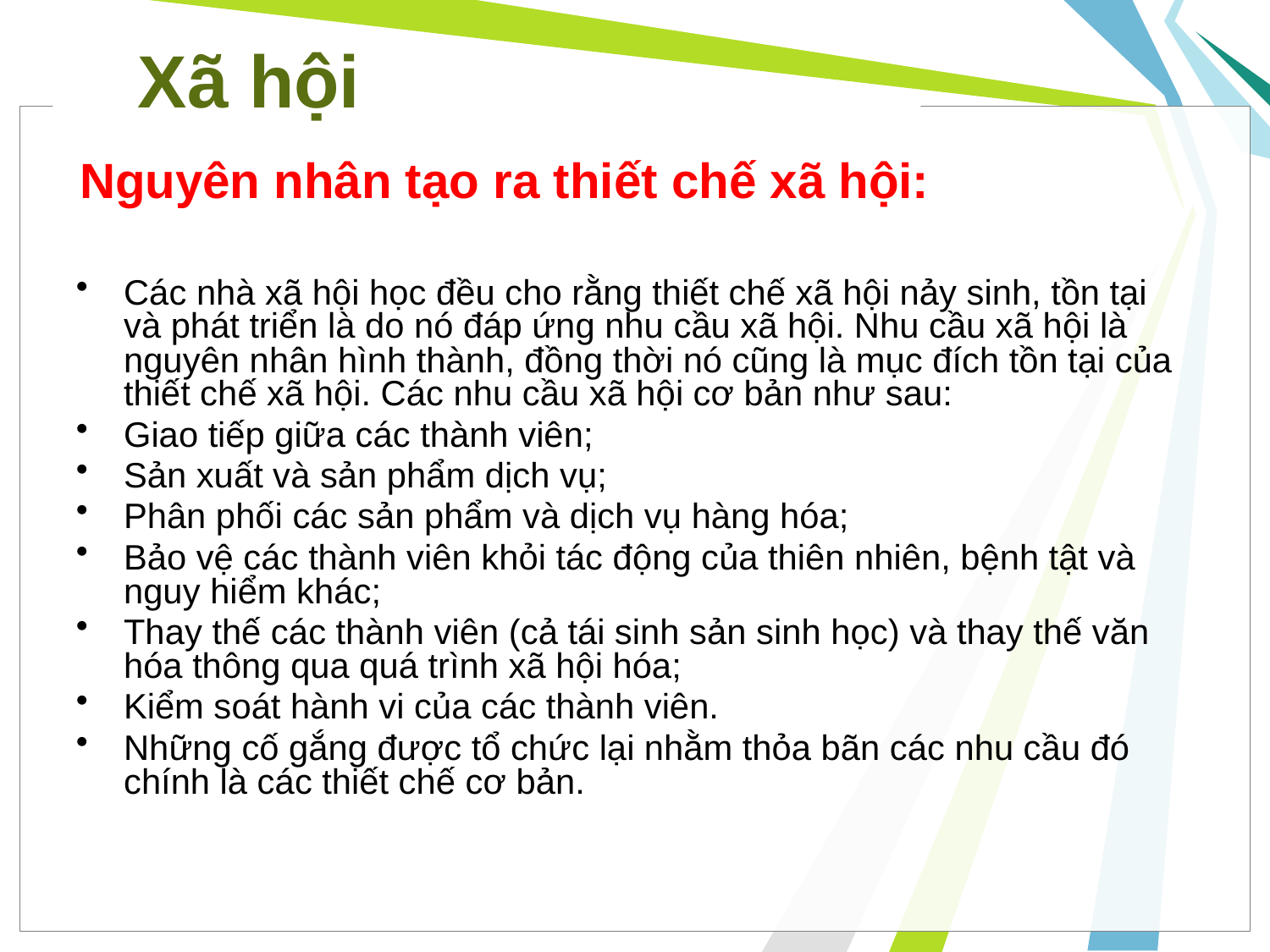

Xã hội
Nguyên nhân tạo ra thiết chế xã hội:

Các nhà xã hội học đều cho rằng thiết chế xã hội nảy sinh, tồn tại và phát triển là do nó đáp ứng nhu cầu xã hội. Nhu cầu xã hội là nguyên nhân hình thành, đồng thời nó cũng là mục đích tồn tại của thiết chế xã hội. Các nhu cầu xã hội cơ bản như sau:
Giao tiếp giữa các thành viên;
Sản xuất và sản phẩm dịch vụ;
Phân phối các sản phẩm và dịch vụ hàng hóa;
Bảo vệ các thành viên khỏi tác động của thiên nhiên, bệnh tật và nguy hiểm khác;
Thay thế các thành viên (cả tái sinh sản sinh học) và thay thế văn hóa thông qua quá trình xã hội hóa;
Kiểm soát hành vi của các thành viên.
Những cố gắng được tổ chức lại nhằm thỏa bãn các nhu cầu đó chính là các thiết chế cơ bản.